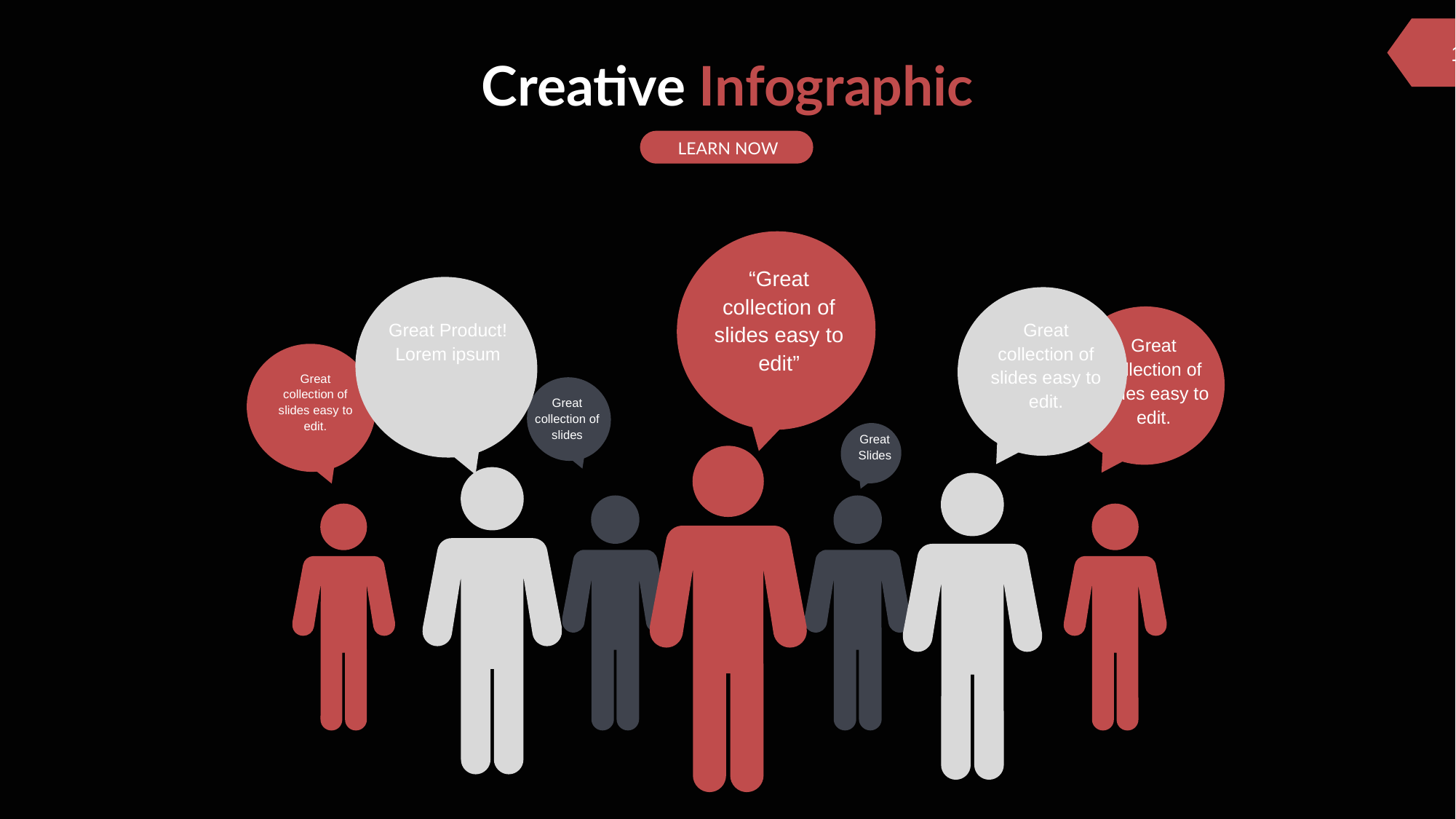

Creative Infographic

LEARN NOW

“Great collection of slides easy to edit”

Great Product! Lorem ipsum
Great collection of slides easy to edit.
Great collection of slides easy to edit.

Great collection of slides easy to edit.

Great collection of slides

Great Slides